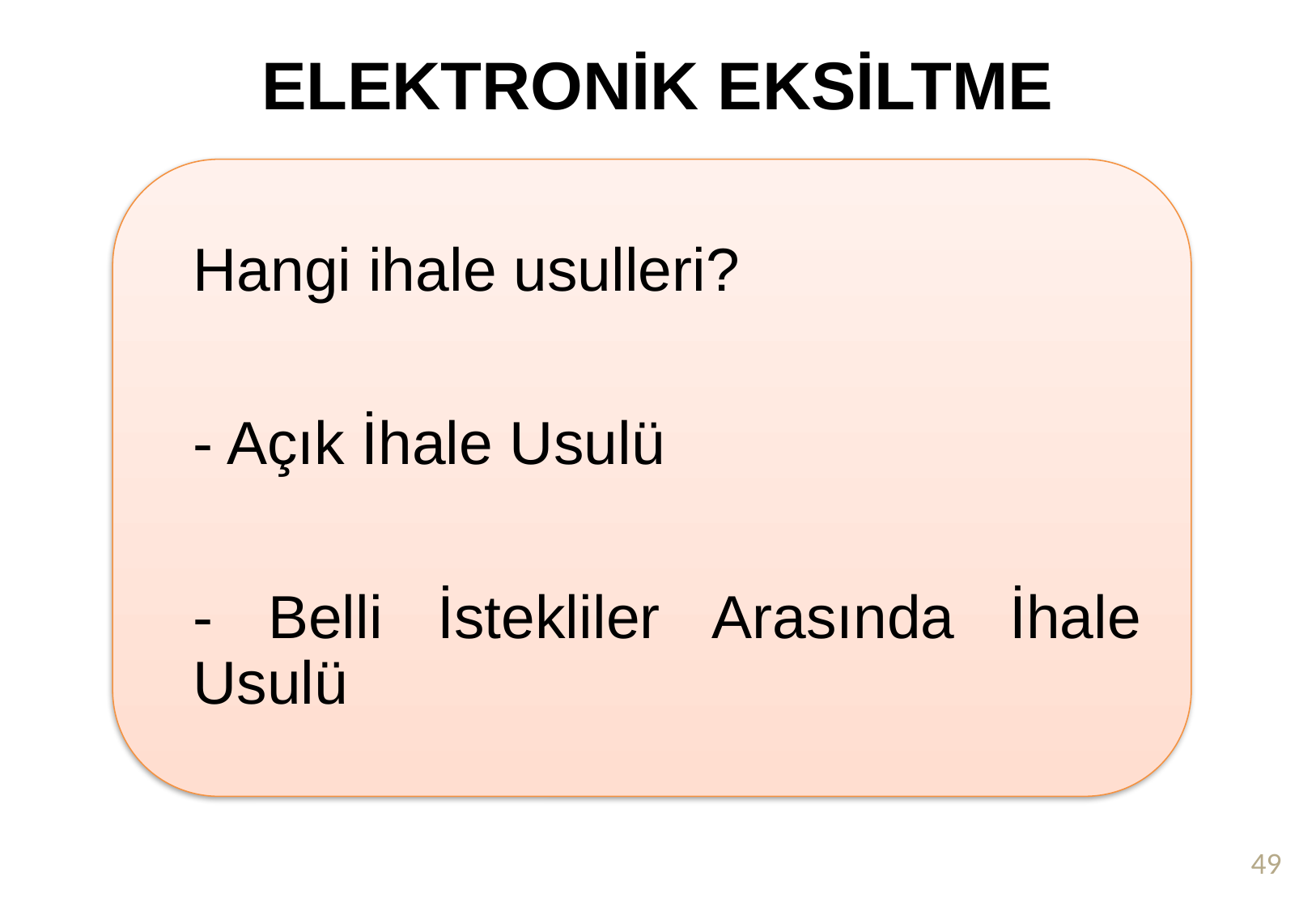

# ELEKTRONİK EKSİLTME

Hangi ihale usulleri?

- Açık İhale Usulü

- Belli İstekliler Arasında İhale Usulü

49